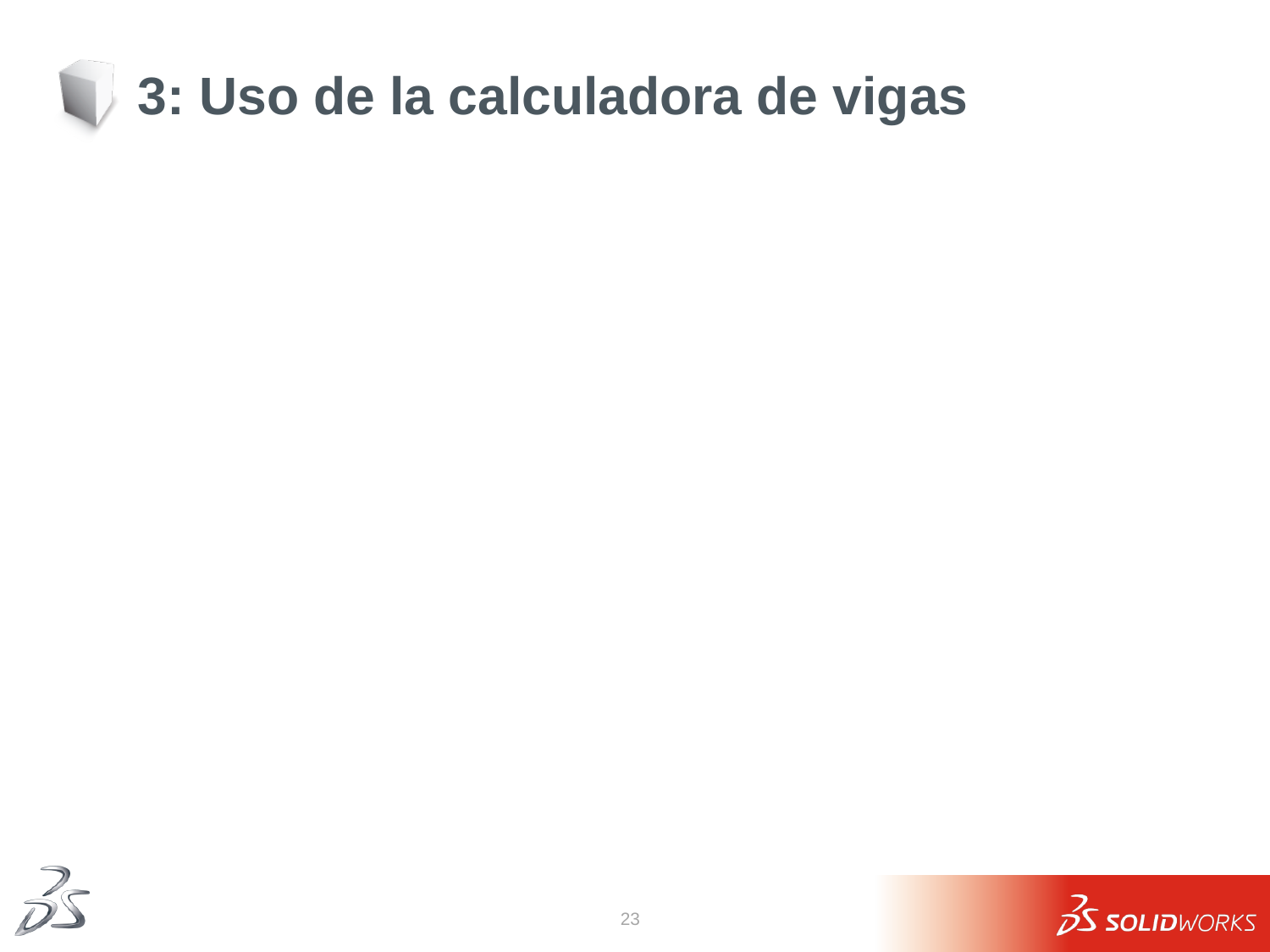

# 3: Uso de la calculadora de vigas